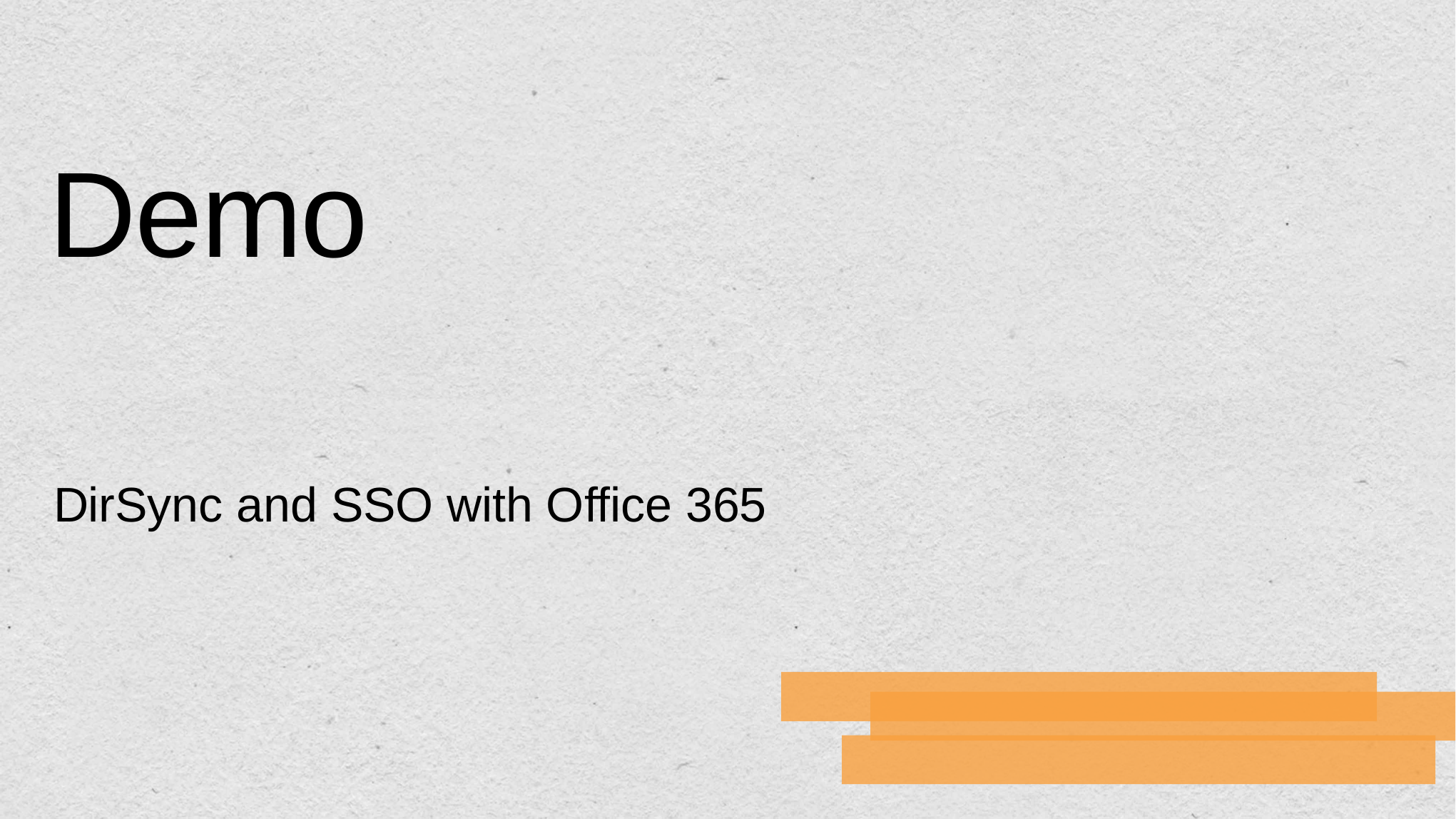

# Demo
DirSync and SSO with Office 365